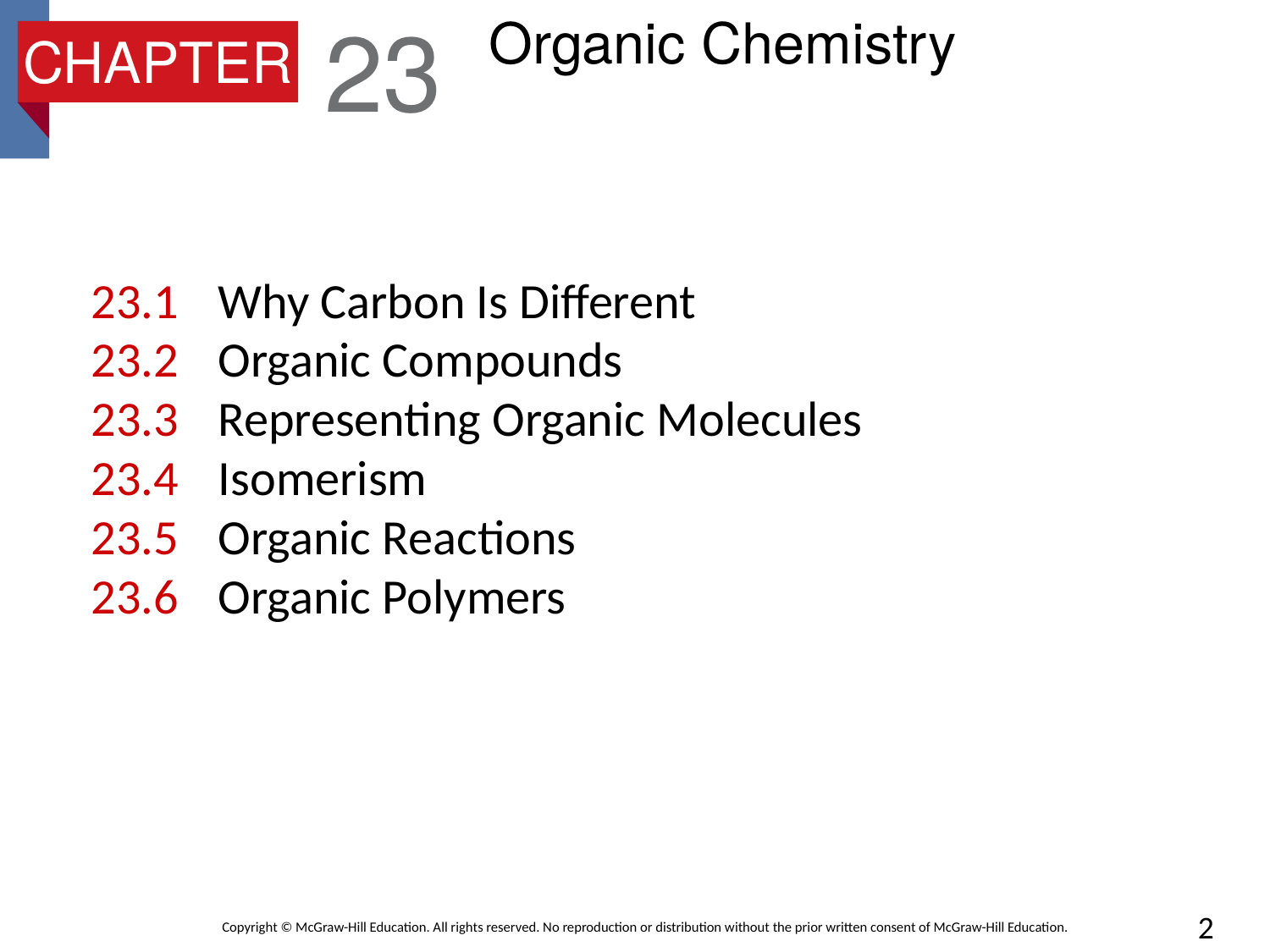

23
# Organic Chemistry
CHAPTER
23.1	Why Carbon Is Different
23.2	Organic Compounds
23.3	Representing Organic Molecules
23.4	Isomerism
23.5	Organic Reactions
23.6	Organic Polymers